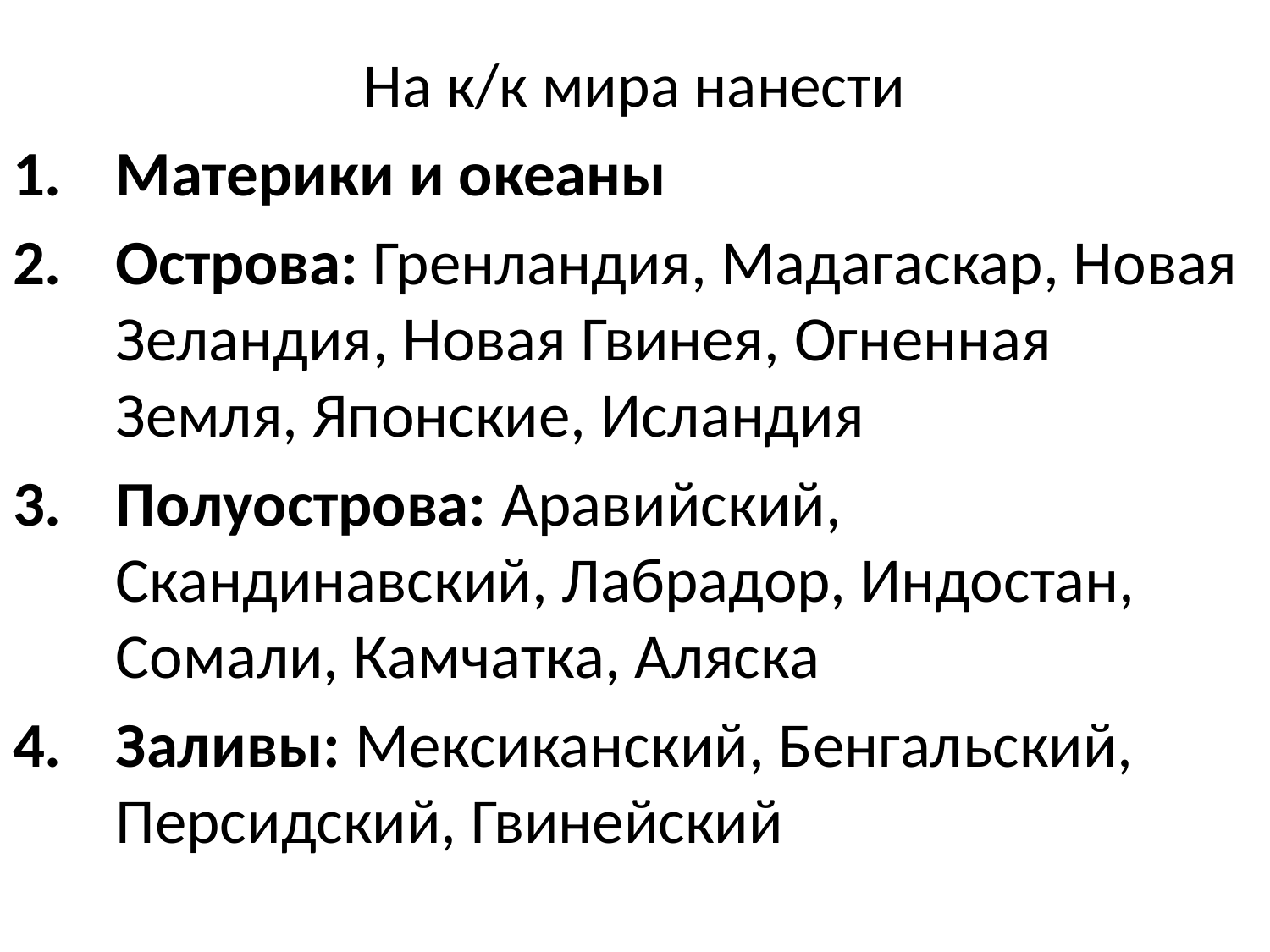

# На к/к мира нанести
Материки и океаны
Острова: Гренландия, Мадагаскар, Новая Зеландия, Новая Гвинея, Огненная Земля, Японские, Исландия
Полуострова: Аравийский, Скандинавский, Лабрадор, Индостан, Сомали, Камчатка, Аляска
Заливы: Мексиканский, Бенгальский, Персидский, Гвинейский